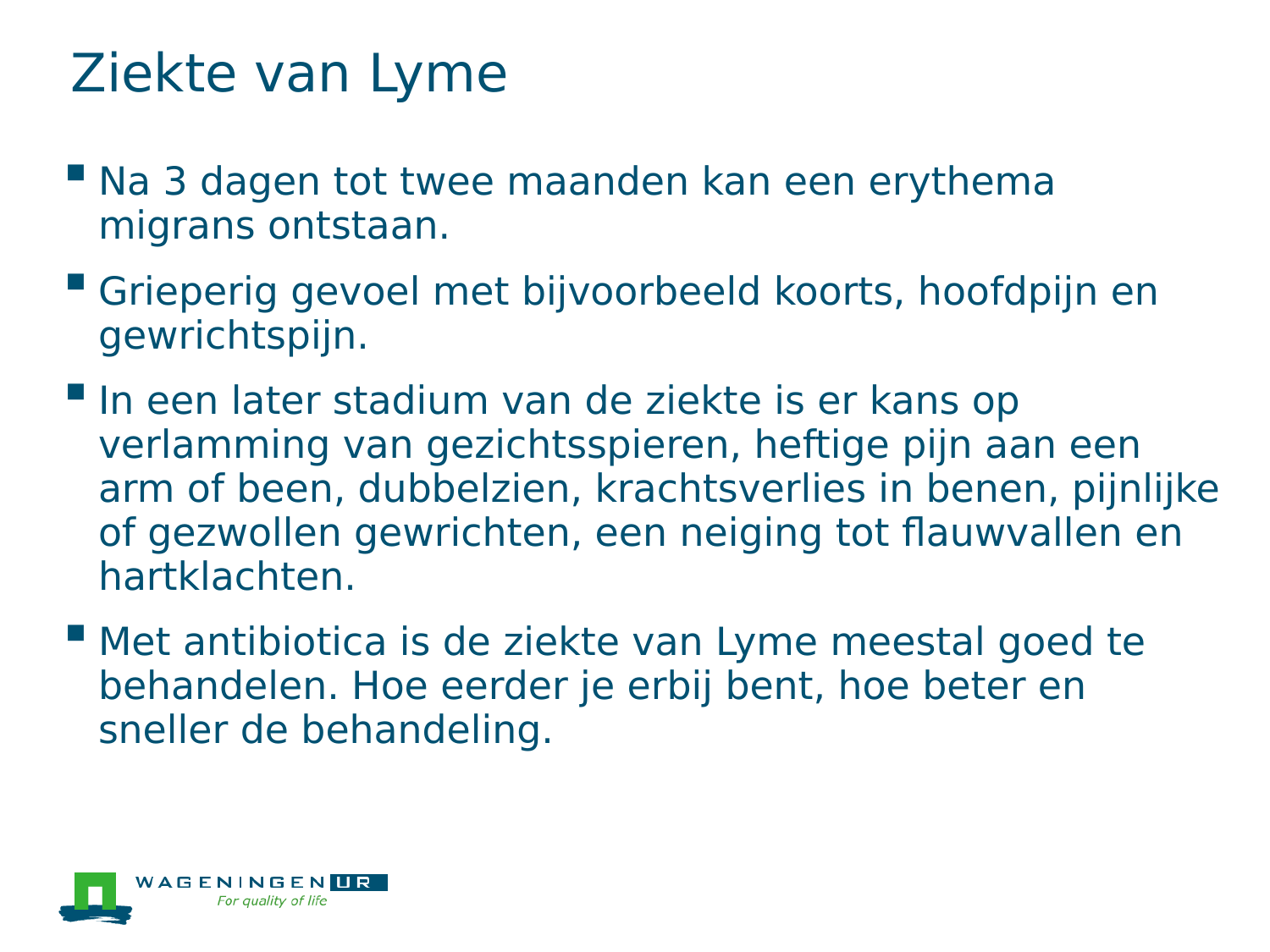

# Ziekte van Lyme
Na 3 dagen tot twee maanden kan een erythema migrans ontstaan.
Grieperig gevoel met bijvoorbeeld koorts, hoofdpijn en gewrichtspijn.
In een later stadium van de ziekte is er kans op verlamming van gezichtsspieren, heftige pijn aan een arm of been, dubbelzien, krachtsverlies in benen, pijnlijke of gezwollen gewrichten, een neiging tot flauwvallen en hartklachten.
Met antibiotica is de ziekte van Lyme meestal goed te behandelen. Hoe eerder je erbij bent, hoe beter en sneller de behandeling.